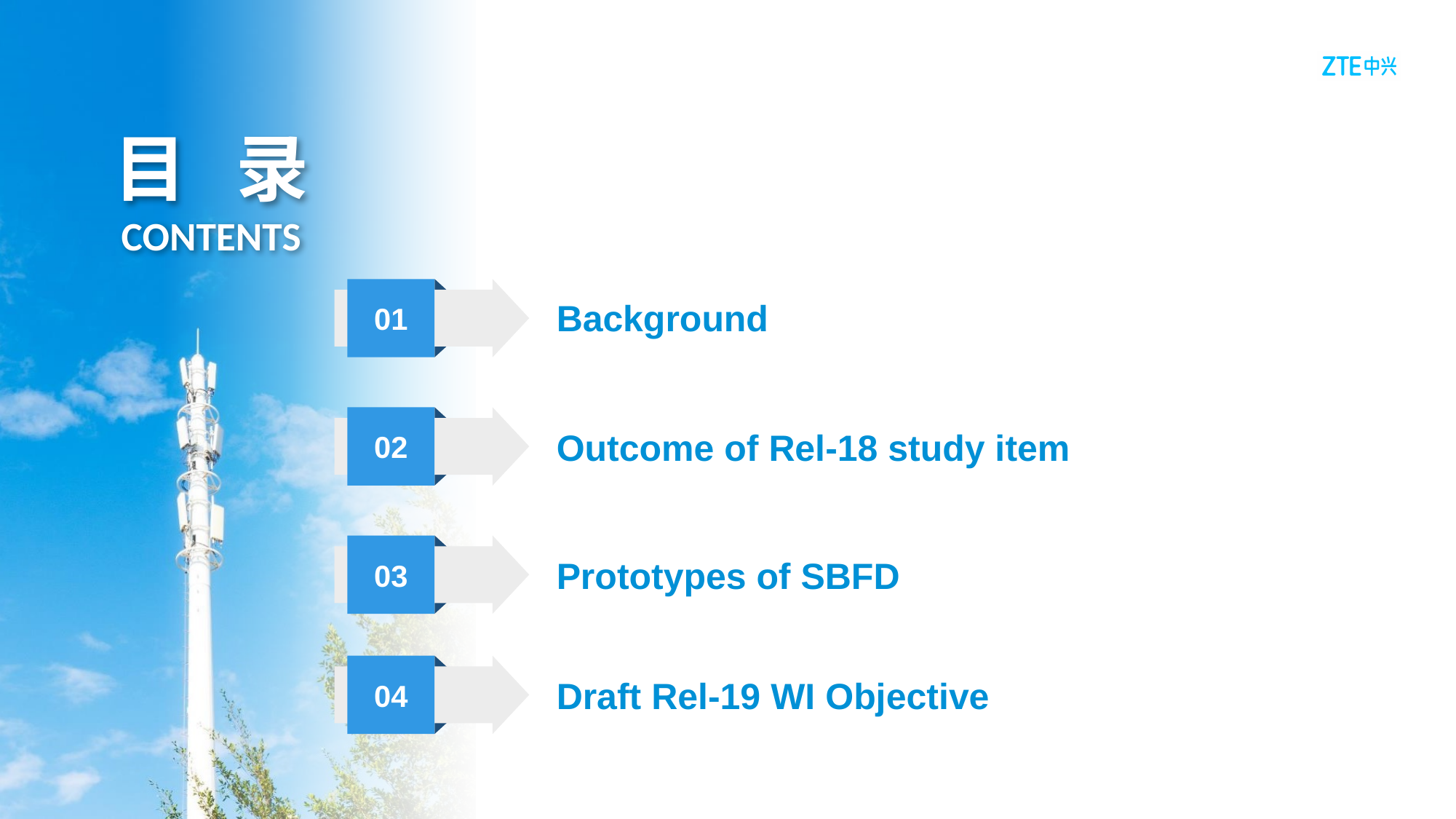

01

Background

02

Outcome of Rel-18 study item

03

Prototypes of SBFD

04

Draft Rel-19 WI Objective